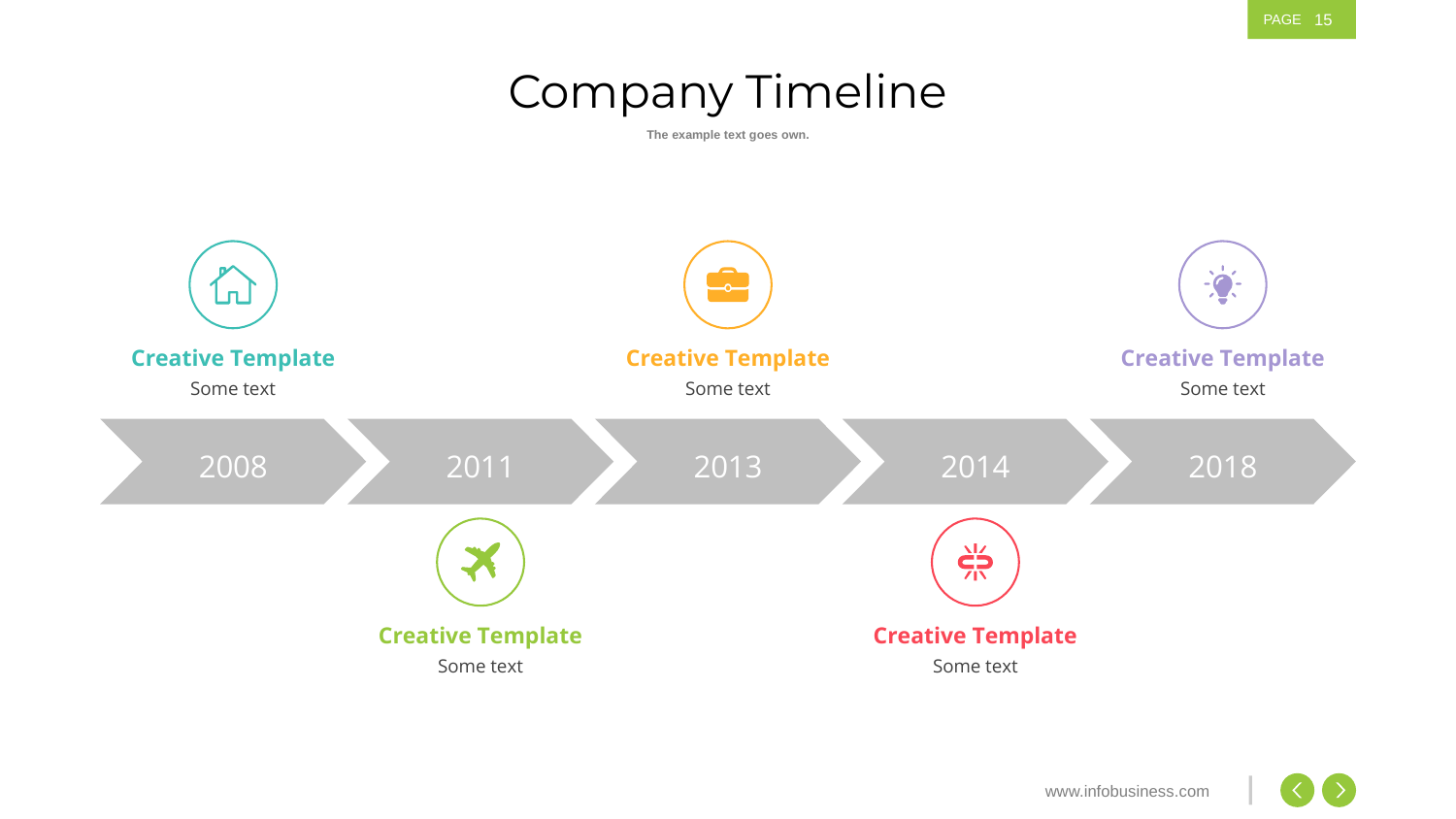

15
# Company Timeline
The example text goes own.

Creative Template
Creative Template
Creative Template
Some text
Some text
Some text

2008
2011
2013
2014
2018

Creative Template
Creative Template
Some text
Some text
www.infobusiness.com